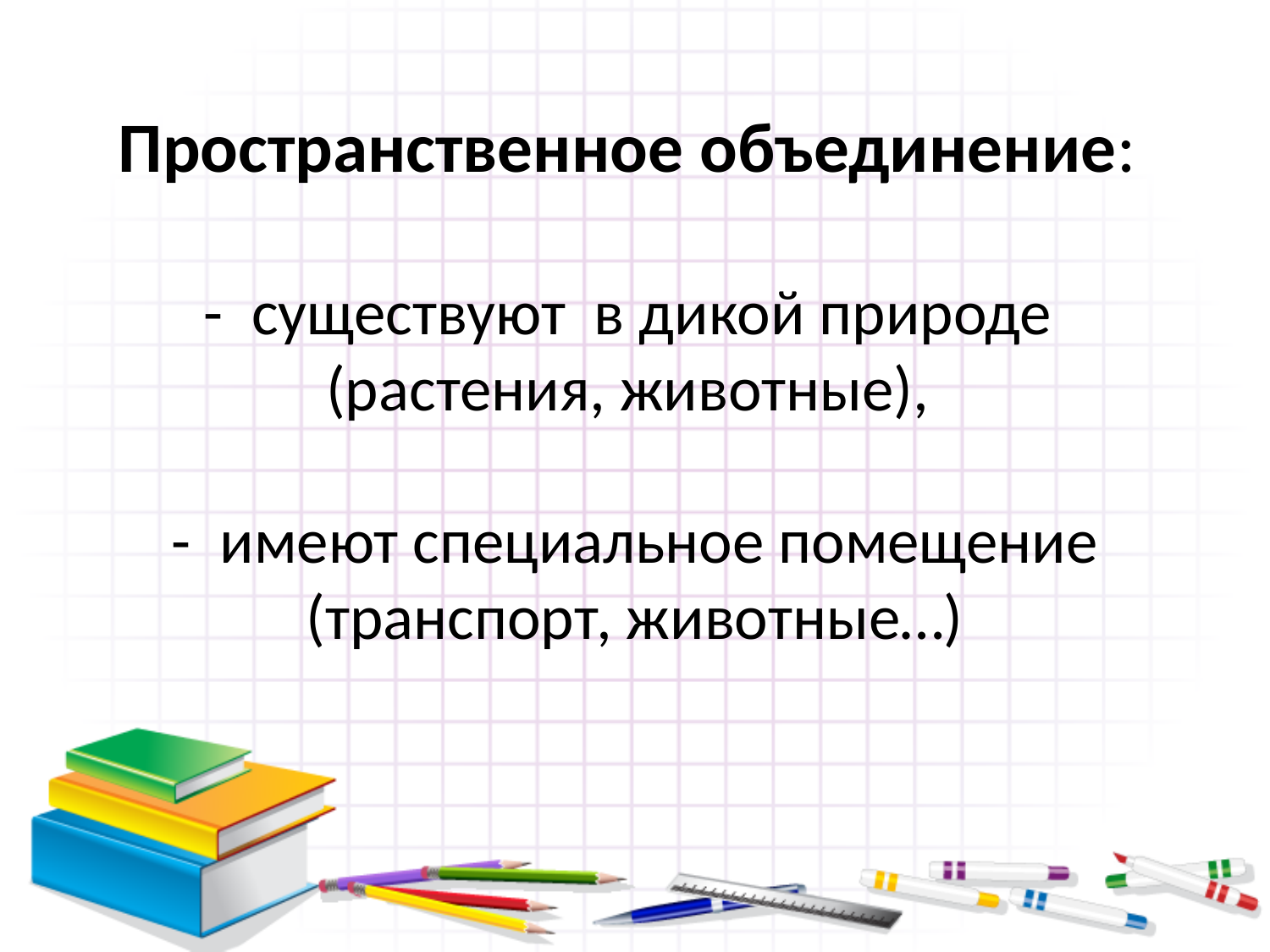

# Пространственное объединение: -  существуют  в дикой природе (растения, животные), -  имеют специальное помещение (транспорт, животные…)